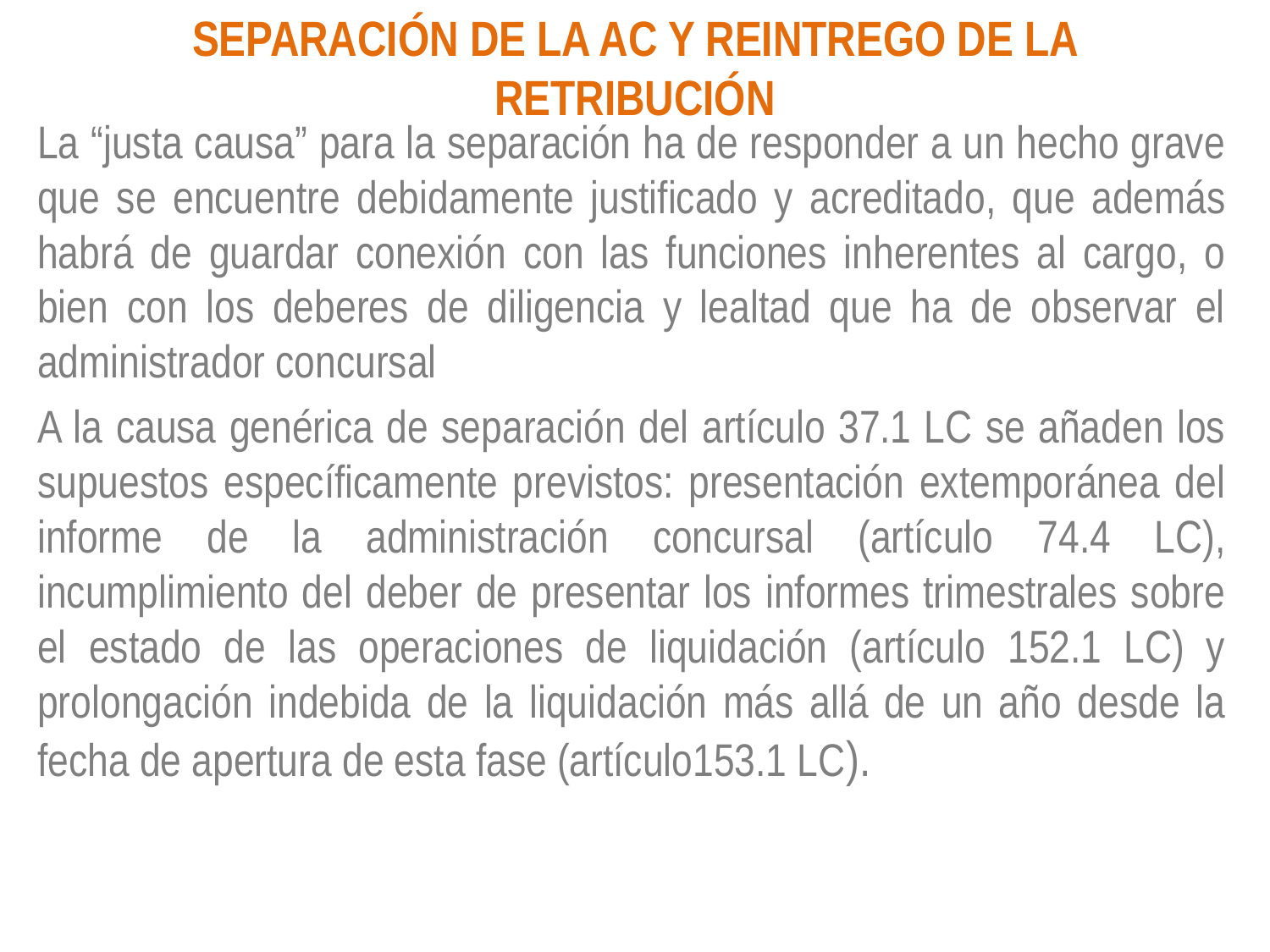

# SEPARACIÓN DE LA AC Y REINTREGO DE LA RETRIBUCIÓN
La “justa causa” para la separación ha de responder a un hecho grave que se encuentre debidamente justificado y acreditado, que además habrá de guardar conexión con las funciones inherentes al cargo, o bien con los deberes de diligencia y lealtad que ha de observar el administrador concursal
A la causa genérica de separación del artículo 37.1 LC se añaden los supuestos específicamente previstos: presentación extemporánea del informe de la administración concursal (artículo 74.4 LC), incumplimiento del deber de presentar los informes trimestrales sobre el estado de las operaciones de liquidación (artículo 152.1 LC) y prolongación indebida de la liquidación más allá de un año desde la fecha de apertura de esta fase (artículo153.1 LC).